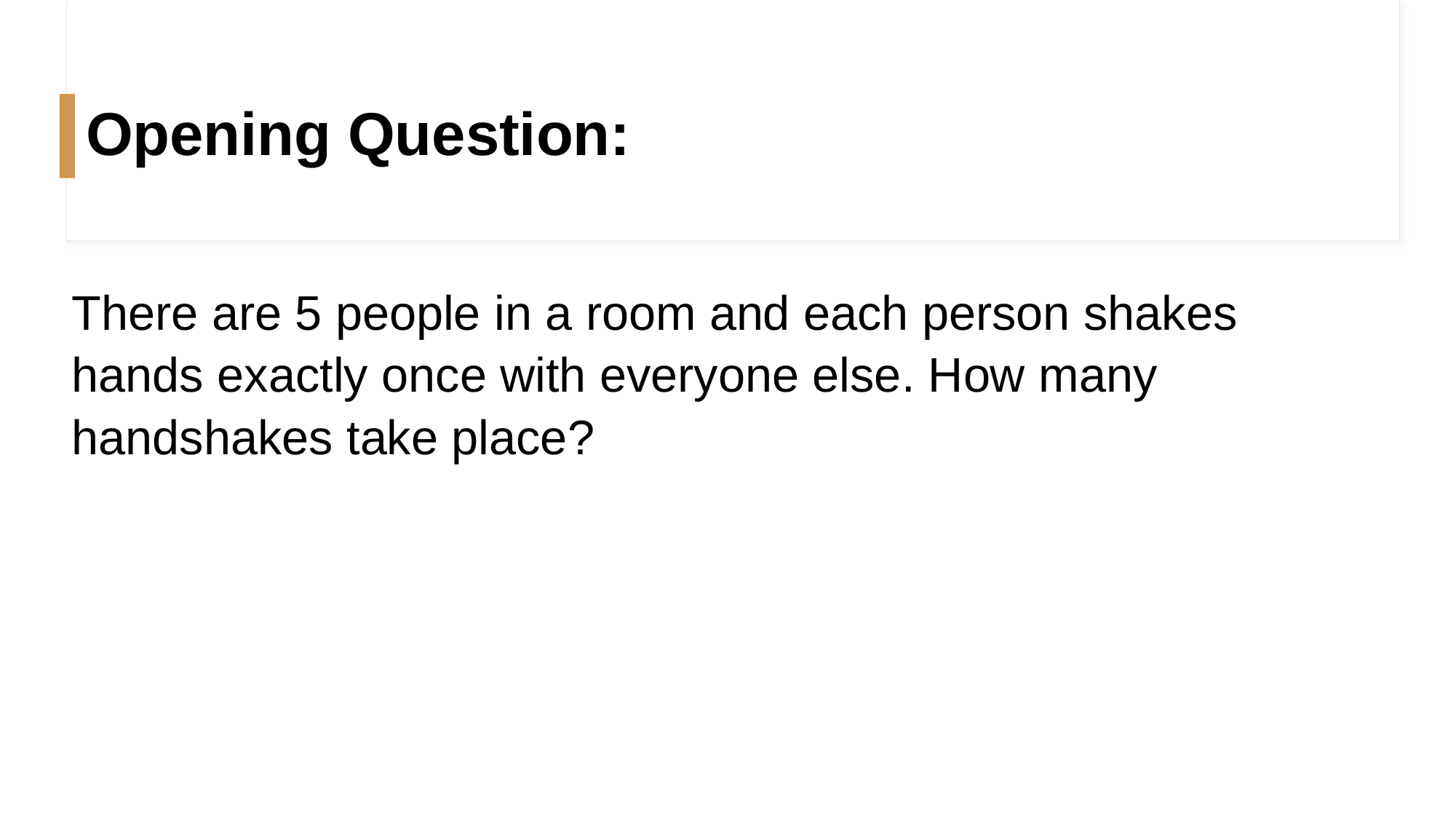

# Opening Question:
There are 5 people in a room and each person shakes hands exactly once with everyone else. How many handshakes take place?